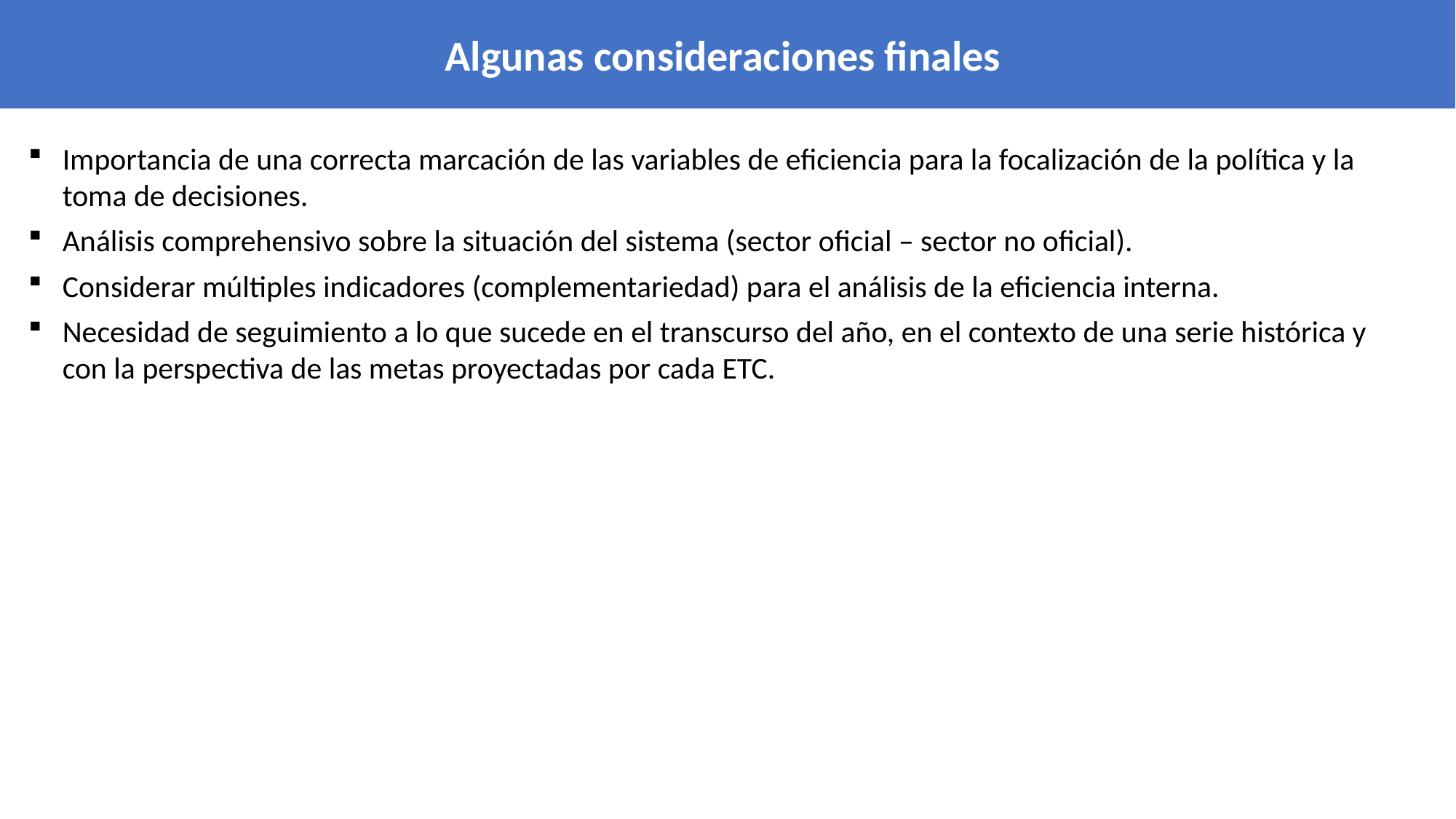

Algunas consideraciones finales
Importancia de una correcta marcación de las variables de eficiencia para la focalización de la política y la toma de decisiones.
Análisis comprehensivo sobre la situación del sistema (sector oficial – sector no oficial).
Considerar múltiples indicadores (complementariedad) para el análisis de la eficiencia interna.
Necesidad de seguimiento a lo que sucede en el transcurso del año, en el contexto de una serie histórica y con la perspectiva de las metas proyectadas por cada ETC.